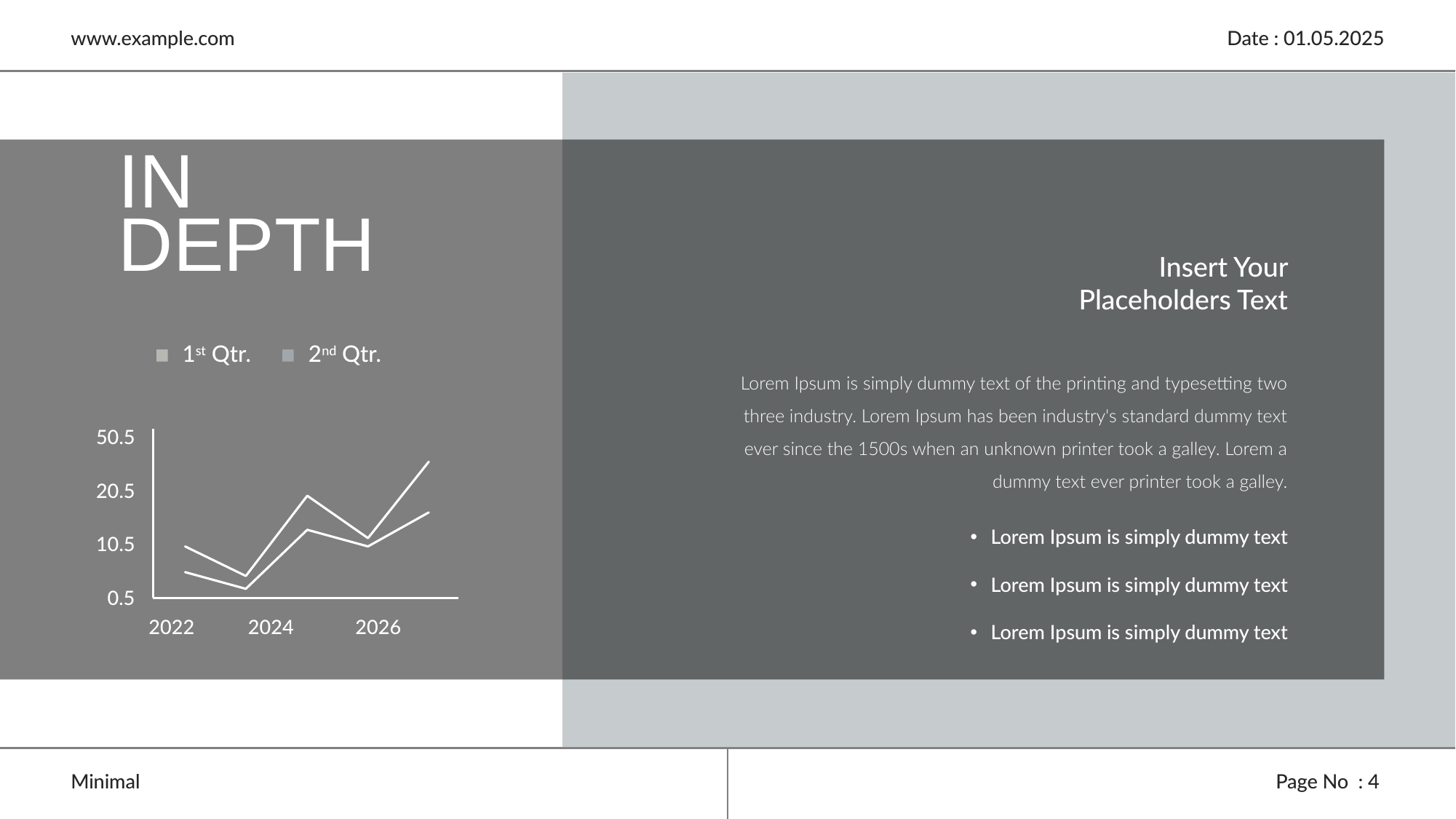

IN DEPTH
Insert Your Placeholders Text
1st Qtr.
2nd Qtr.

Lorem Ipsum is simply dummy text of the printing and typesetting two three industry. Lorem Ipsum has been industry's standard dummy text ever since the 1500s when an unknown printer took a galley. Lorem a dummy text ever printer took a galley.
50.5

20.5
Lorem Ipsum is simply dummy text

10.5
Lorem Ipsum is simply dummy text
0.5
Lorem Ipsum is simply dummy text
2022
2024
2026